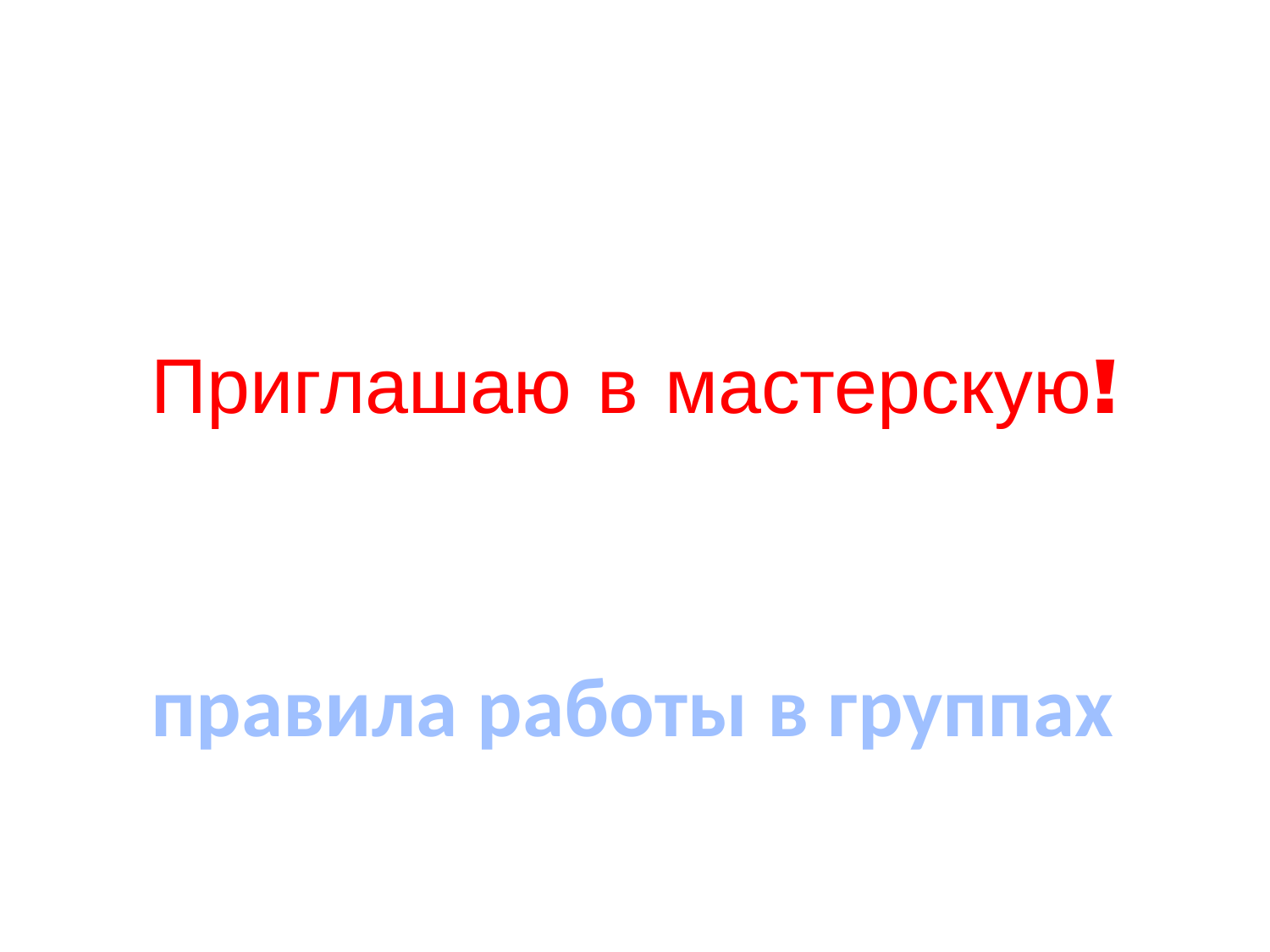

Приглашаю в мастерскую!
правила работы в группах